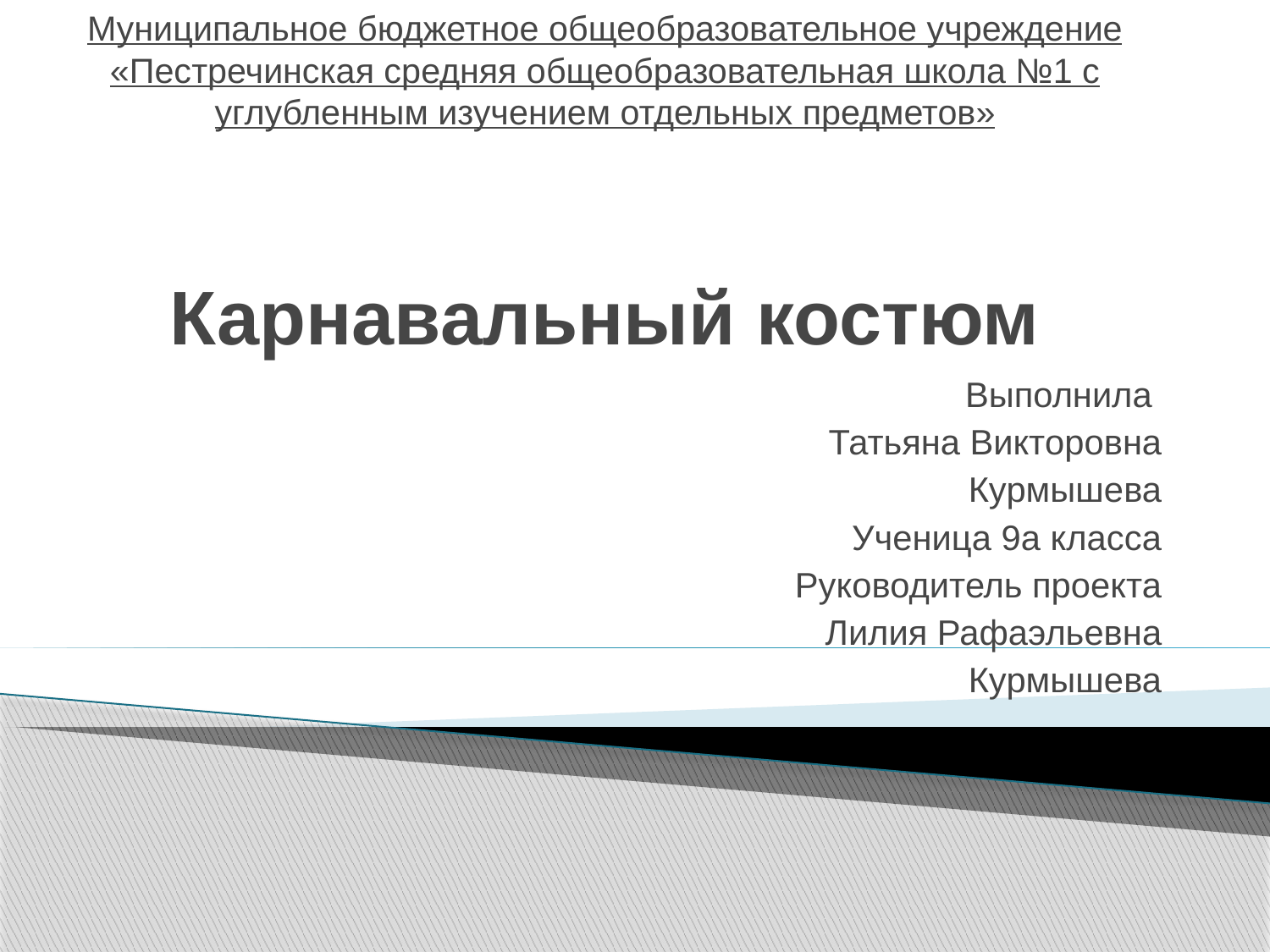

# Муниципальное бюджетное общеобразовательное учреждение «Пестречинская средняя общеобразовательная школа №1 с углубленным изучением отдельных предметов» Карнавальный костюм
Выполнила
Татьяна Викторовна
Курмышева
Ученица 9а класса
Руководитель проекта
Лилия Рафаэльевна
Курмышева